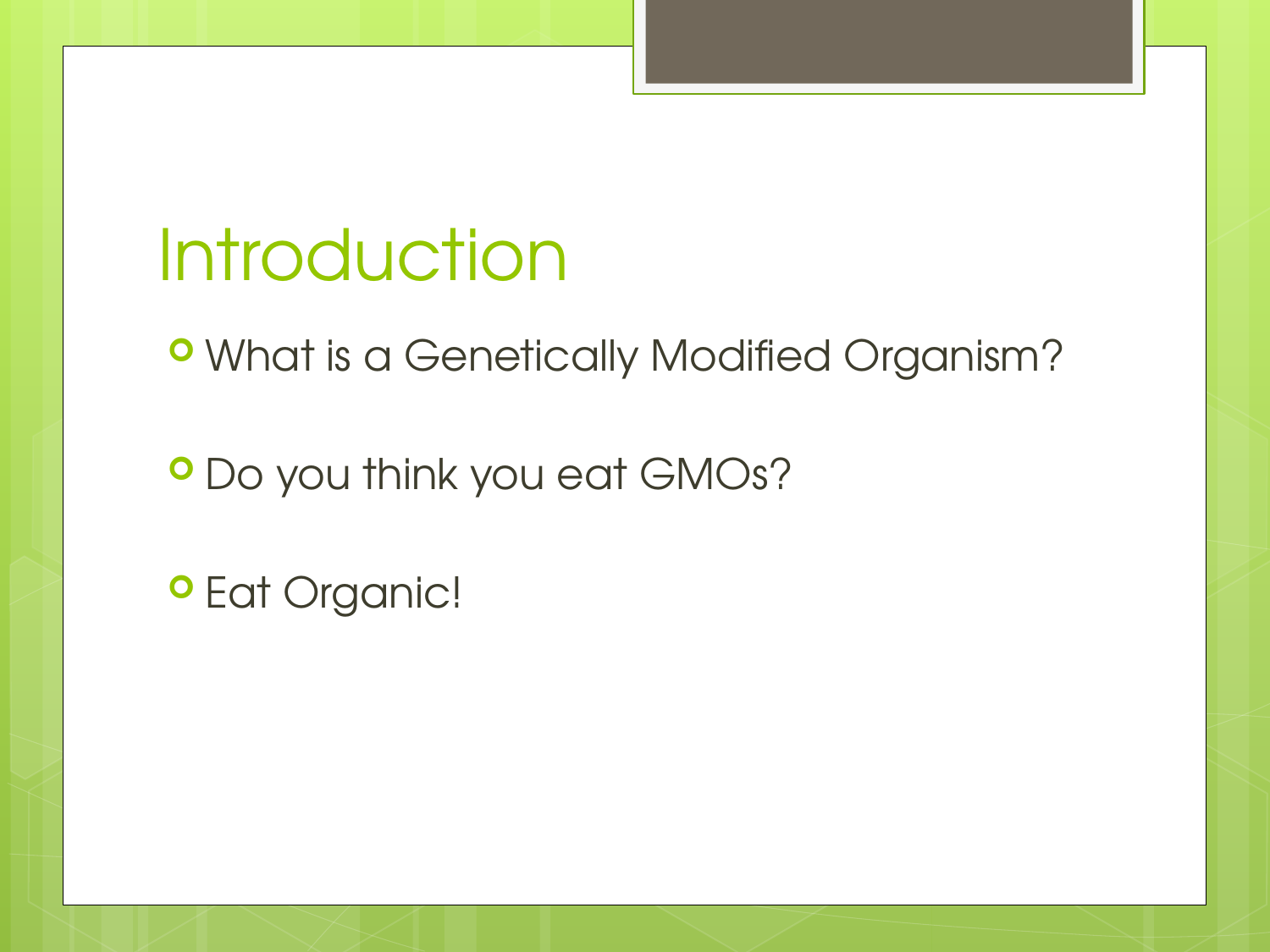

# Introduction
What is a Genetically Modified Organism?

Do you think you eat GMOs?

Eat Organic!